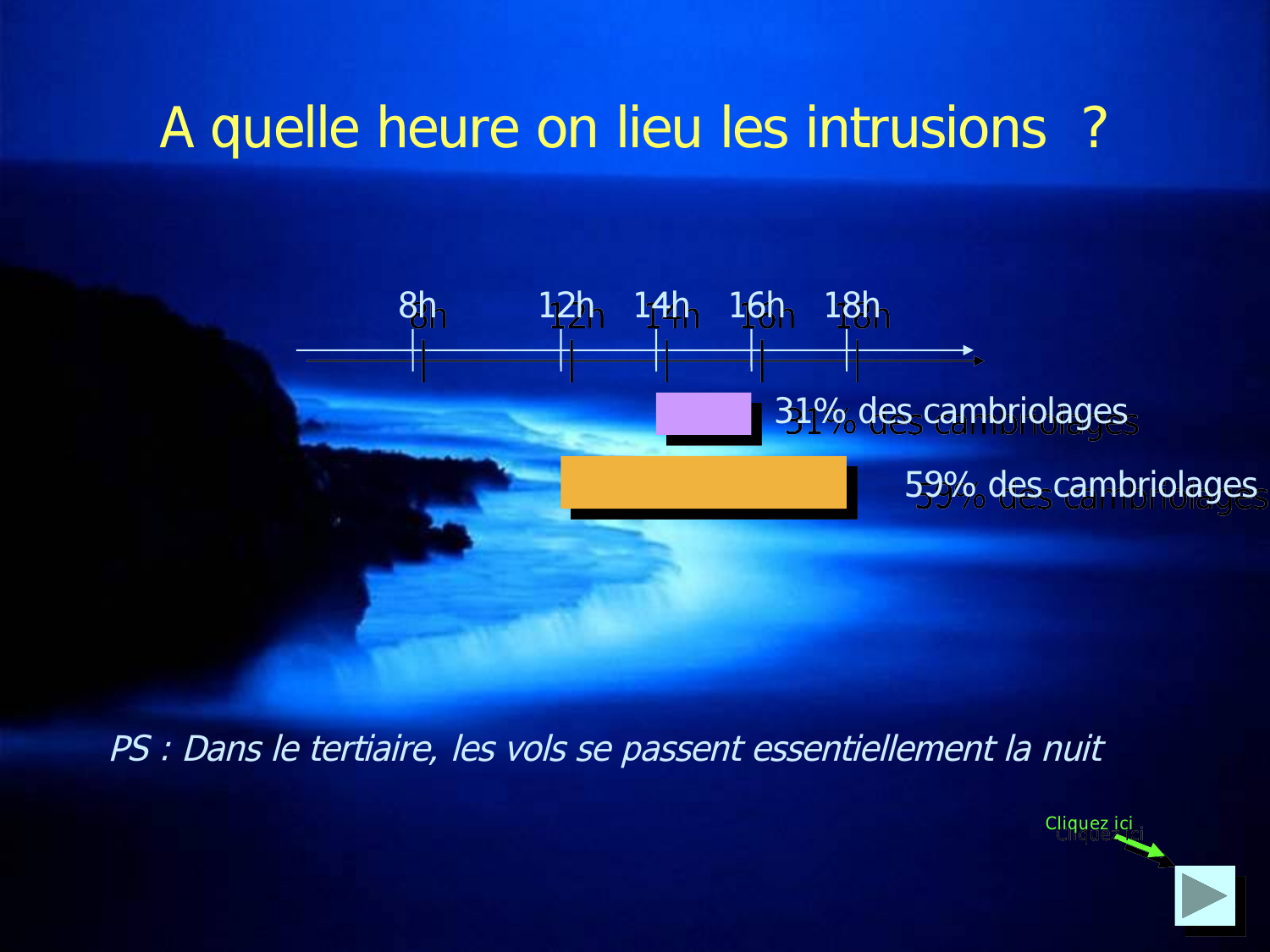

# A quelle heure on lieu les intrusions  ?
8h

12h

14h

16h

18h

31% des cambriolages

59% des cambriolages
PS : Dans le tertiaire, les vols se passent essentiellement la nuit
Cliquez ici